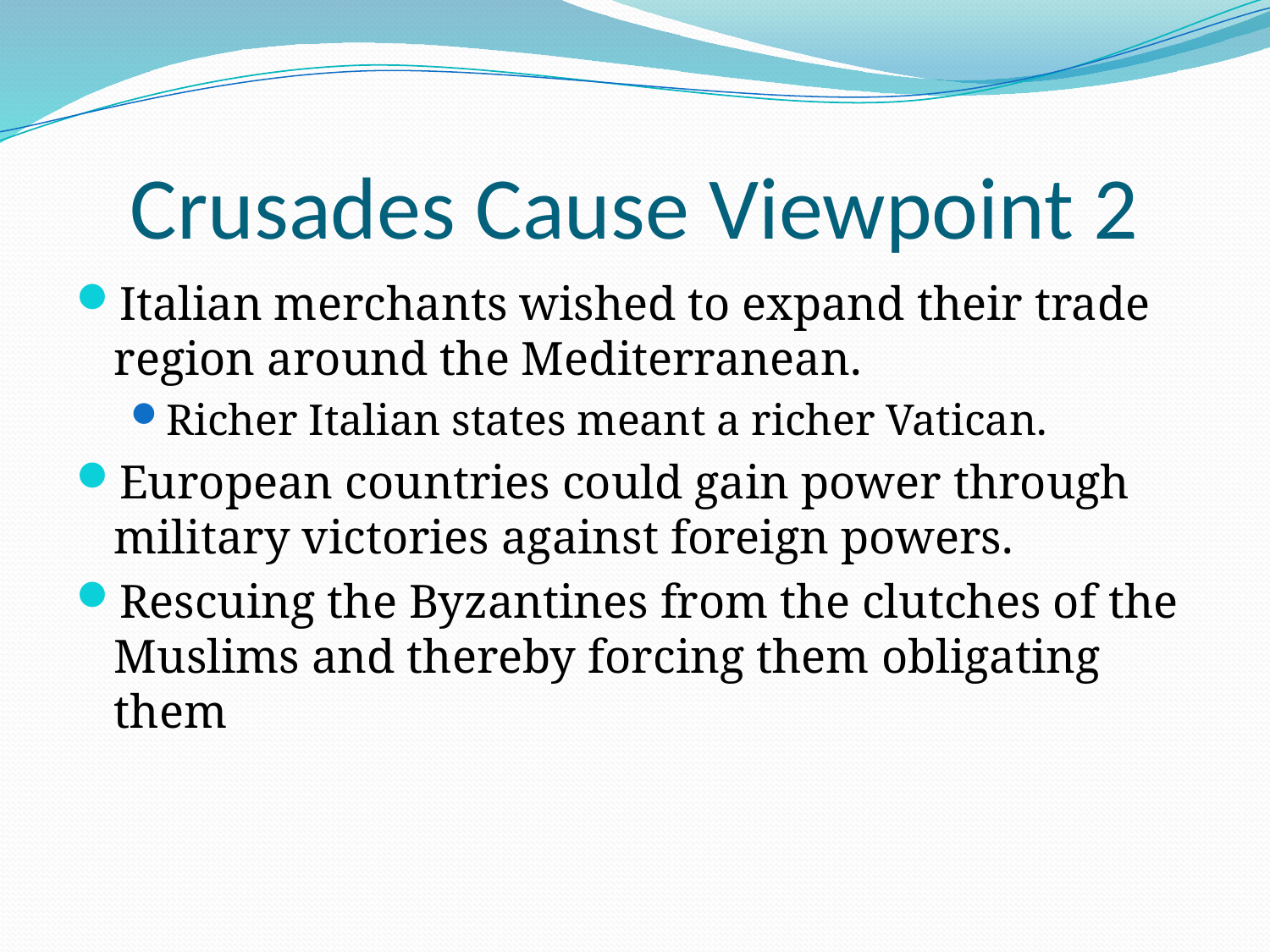

# Crusades Cause Viewpoint 2
Italian merchants wished to expand their trade region around the Mediterranean.
Richer Italian states meant a richer Vatican.
European countries could gain power through military victories against foreign powers.
Rescuing the Byzantines from the clutches of the Muslims and thereby forcing them obligating them